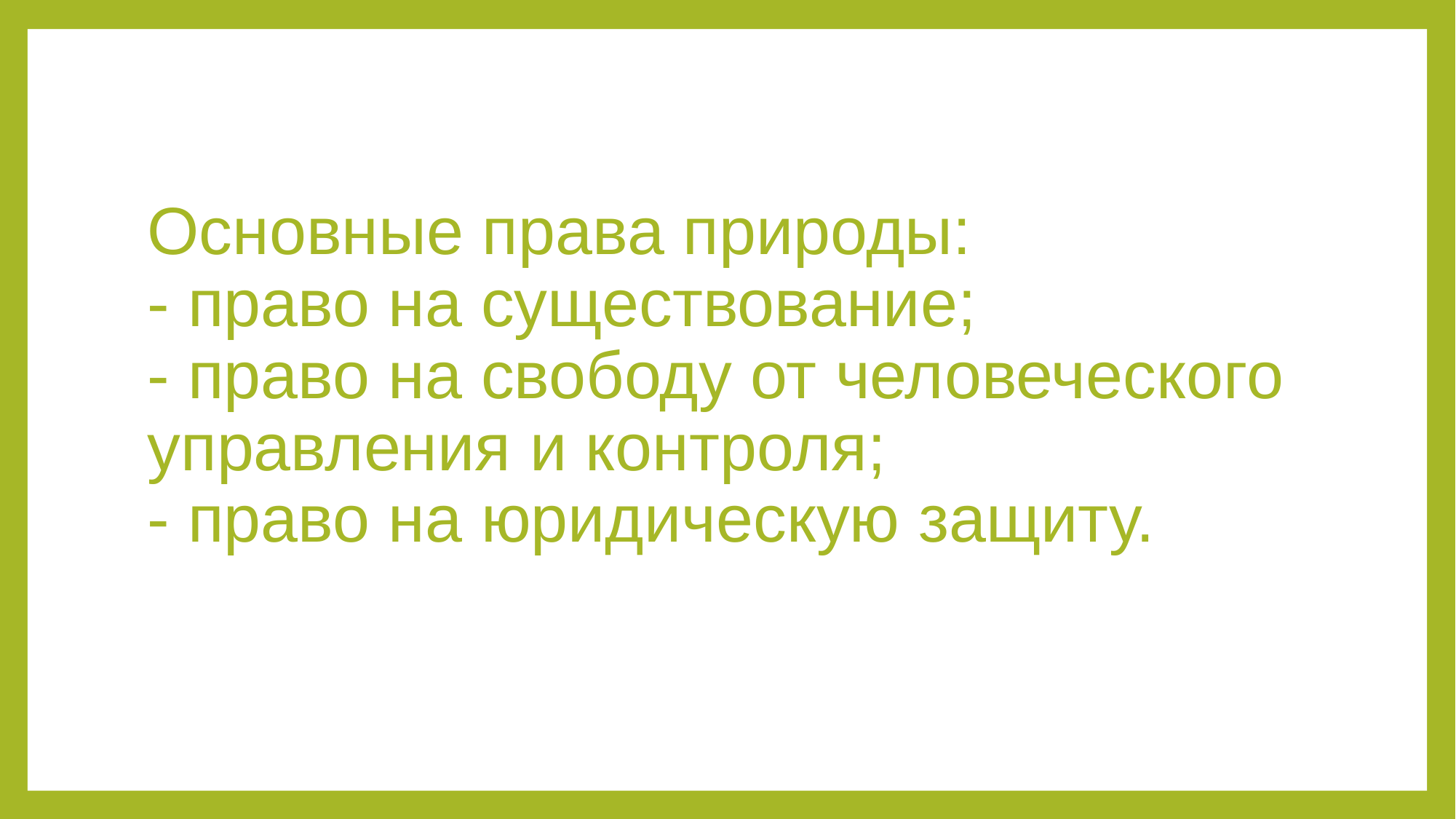

# Основные права природы: - право на существование; - право на свободу от человеческого управления и контроля; - право на юридическую защиту.